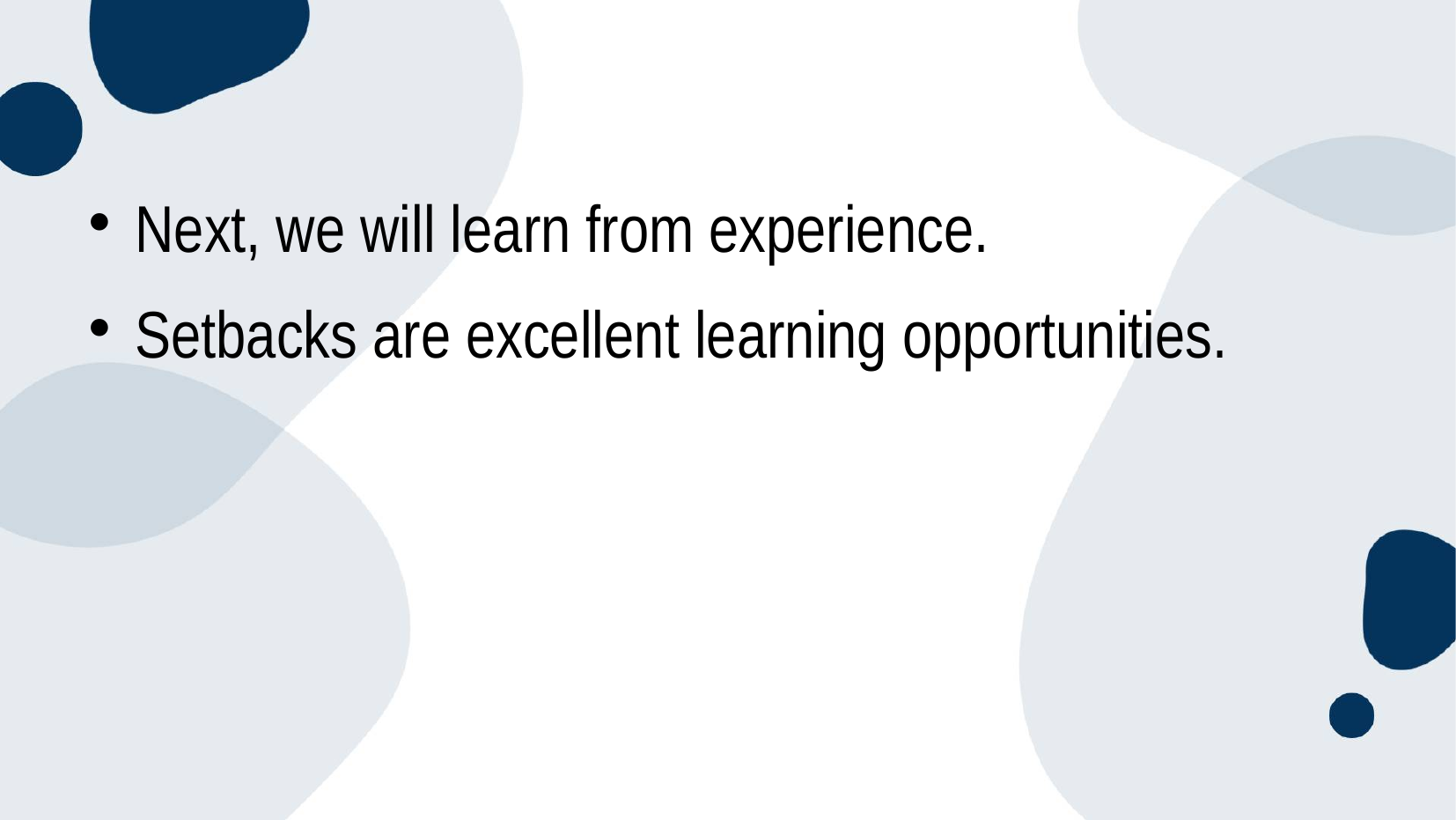

#
Next, we will learn from experience.
Setbacks are excellent learning opportunities.